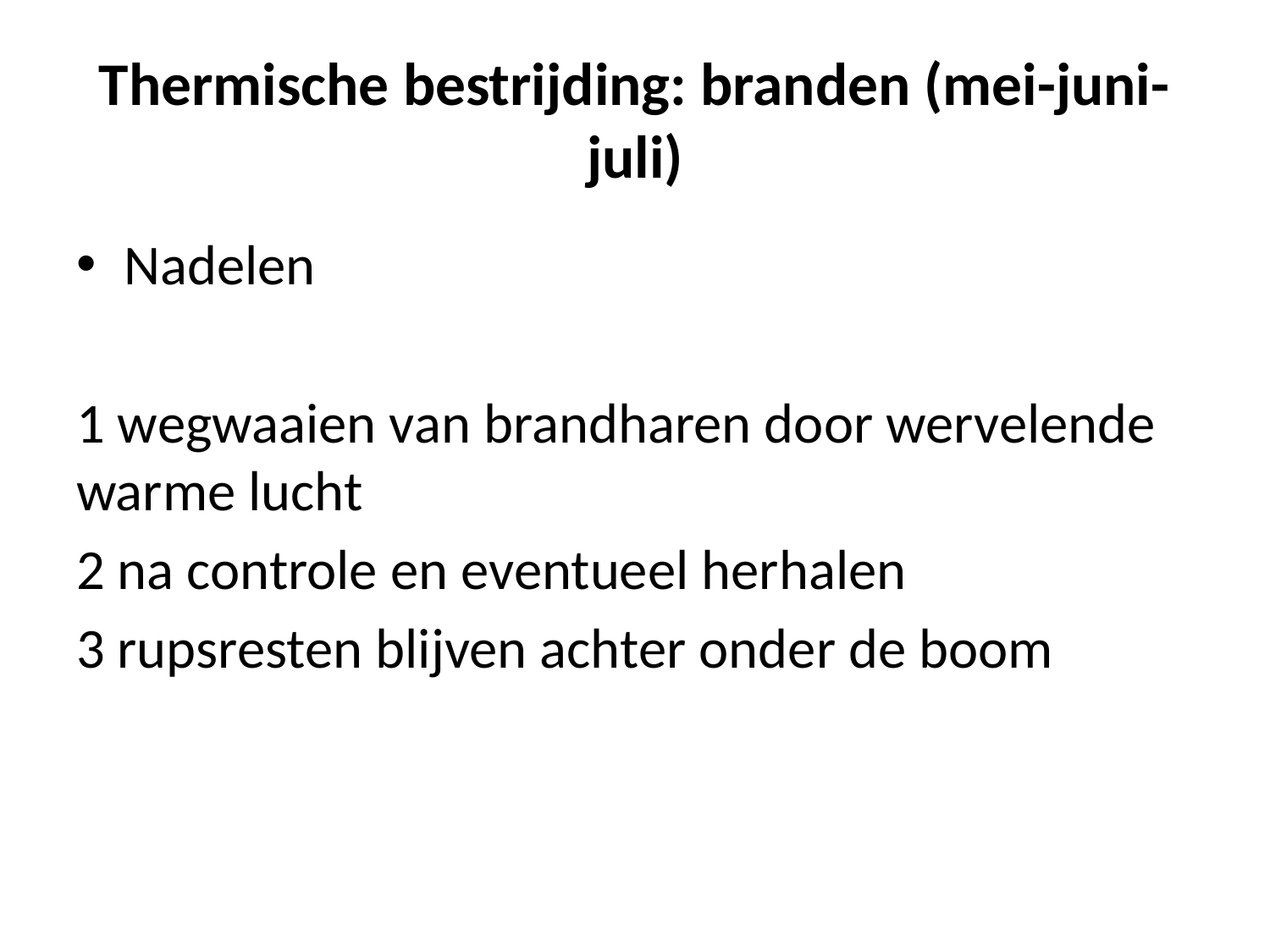

# Thermische bestrijding: branden (mei-juni-juli)
Nadelen

1 wegwaaien van brandharen door wervelende warme lucht
2 na controle en eventueel herhalen
3 rupsresten blijven achter onder de boom